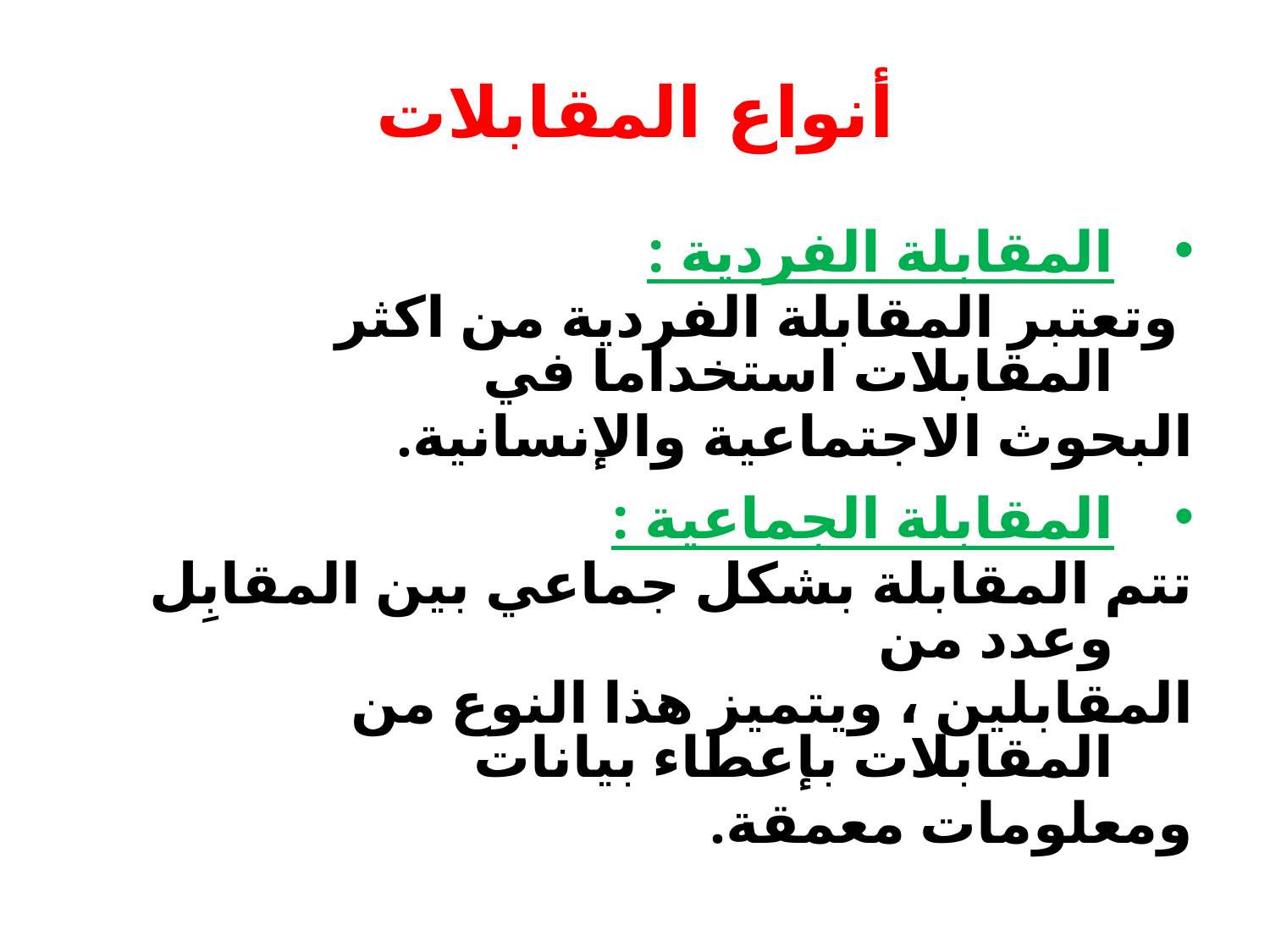

# أنواع المقابلات
المقابلة الفردية :
 وتعتبر المقابلة الفردية من اكثر المقابلات استخداما في
البحوث الاجتماعية والإنسانية.

المقابلة الجماعية :
تتم المقابلة بشكل جماعي بين المقابِل وعدد من
المقابلين ، ويتميز هذا النوع من المقابلات بإعطاء بيانات
ومعلومات معمقة.